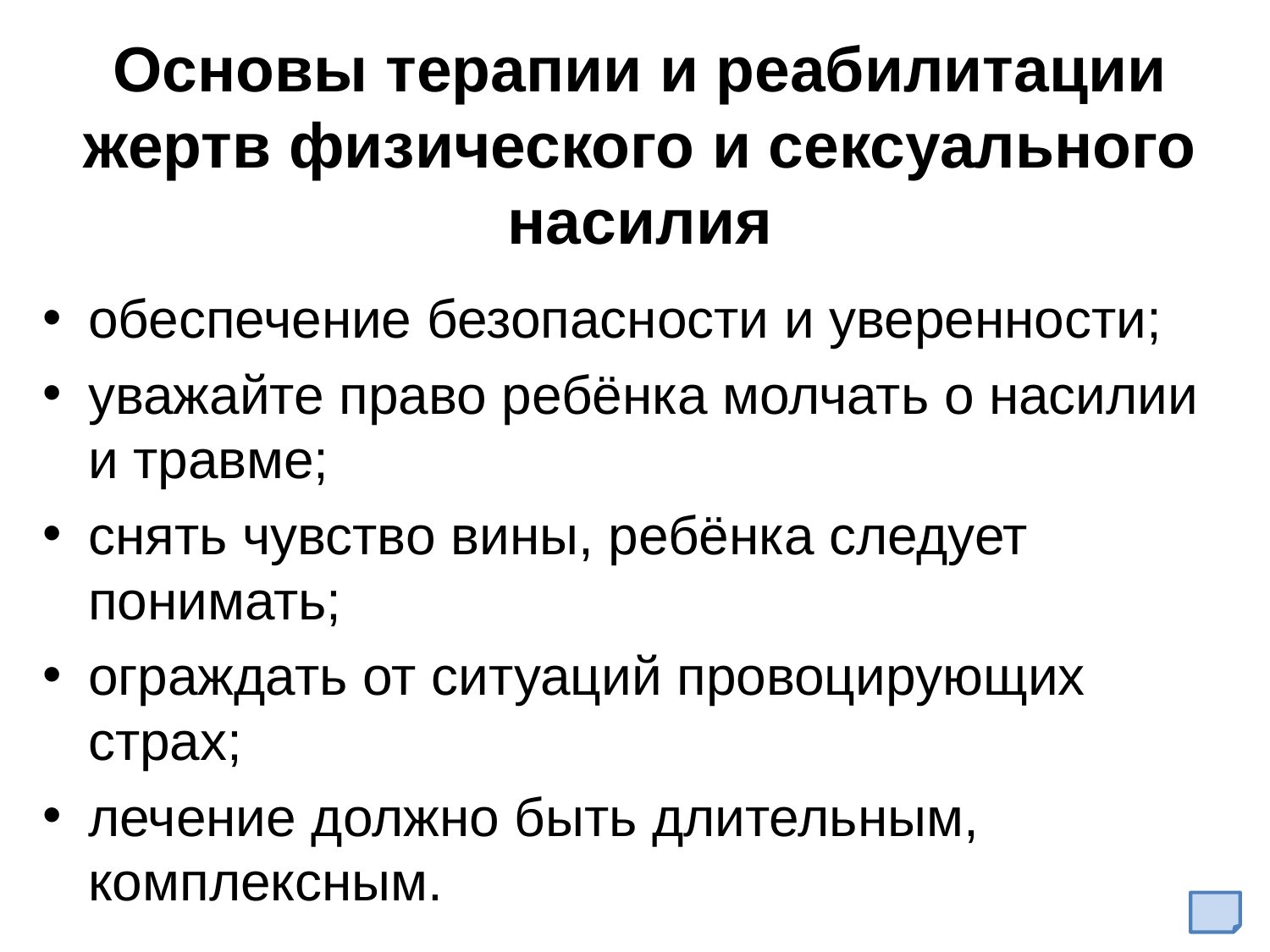

# Основы терапии и реабилитации жертв физического и сексуального насилия
обеспечение безопасности и уверенности;
уважайте право ребёнка молчать о насилии и травме;
снять чувство вины, ребёнка следует понимать;
ограждать от ситуаций провоцирующих страх;
лечение должно быть длительным, комплексным.